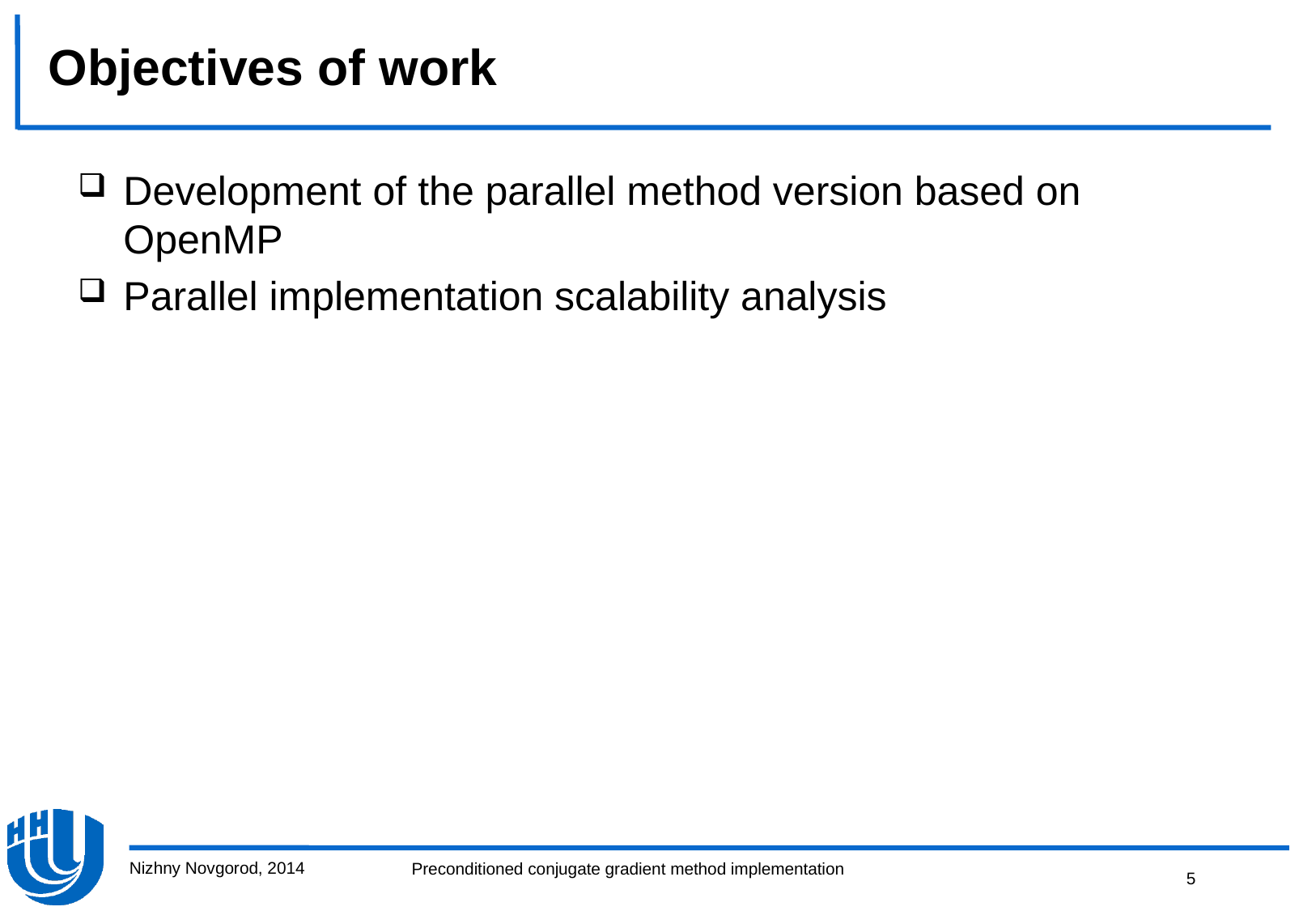

# Objectives of work
Development of the parallel method version based on OpenMP
Parallel implementation scalability analysis

Nizhny Novgorod, 2014
5
Preconditioned conjugate gradient method implementation